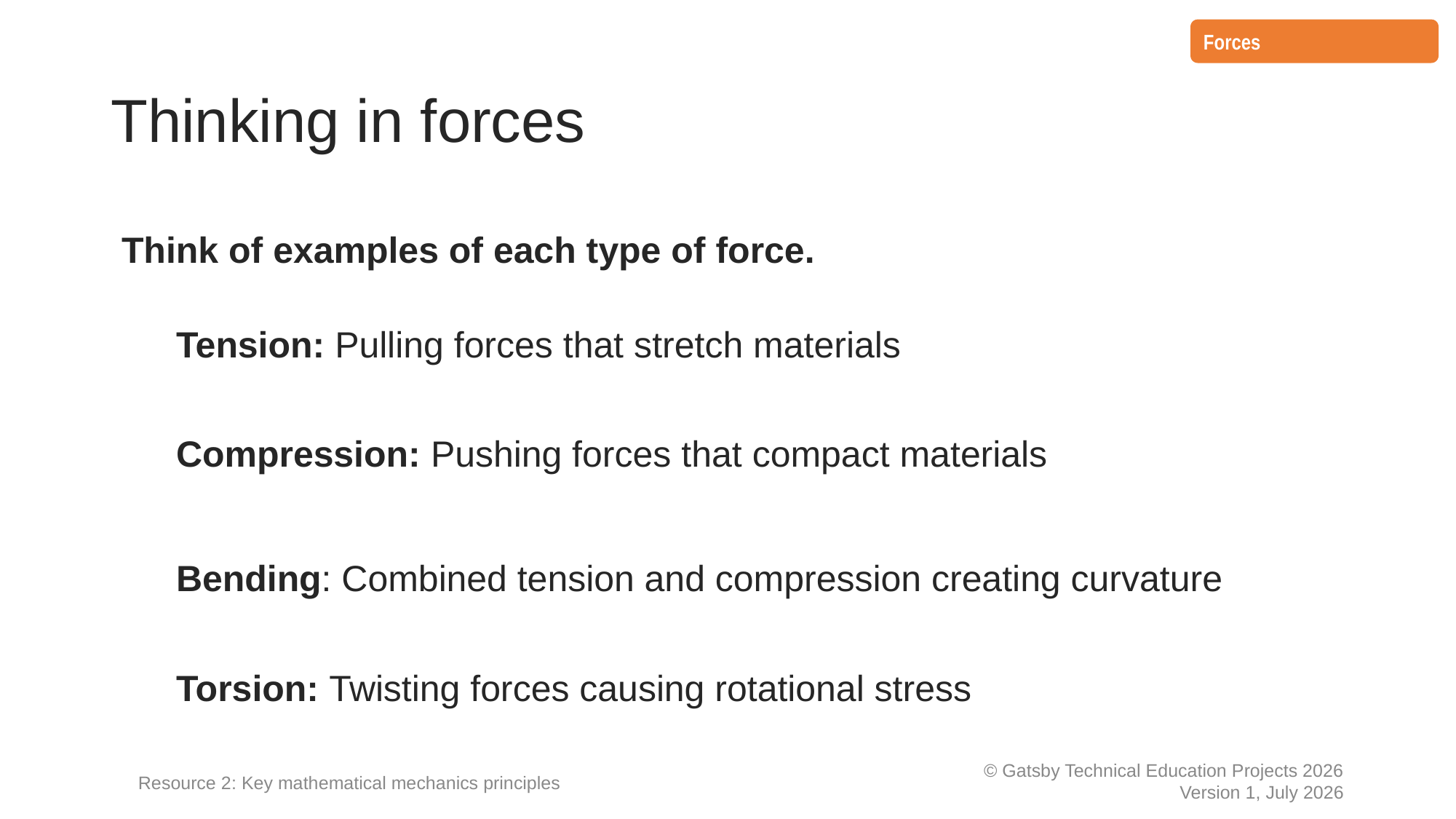

Forces
# Thinking in forces
Think of examples of each type of force.

Tension: Pulling forces that stretch materials

Compression: Pushing forces that compact materials

Bending: Combined tension and compression creating curvature

Torsion: Twisting forces causing rotational stress

Resource 2: Key mathematical mechanics principles